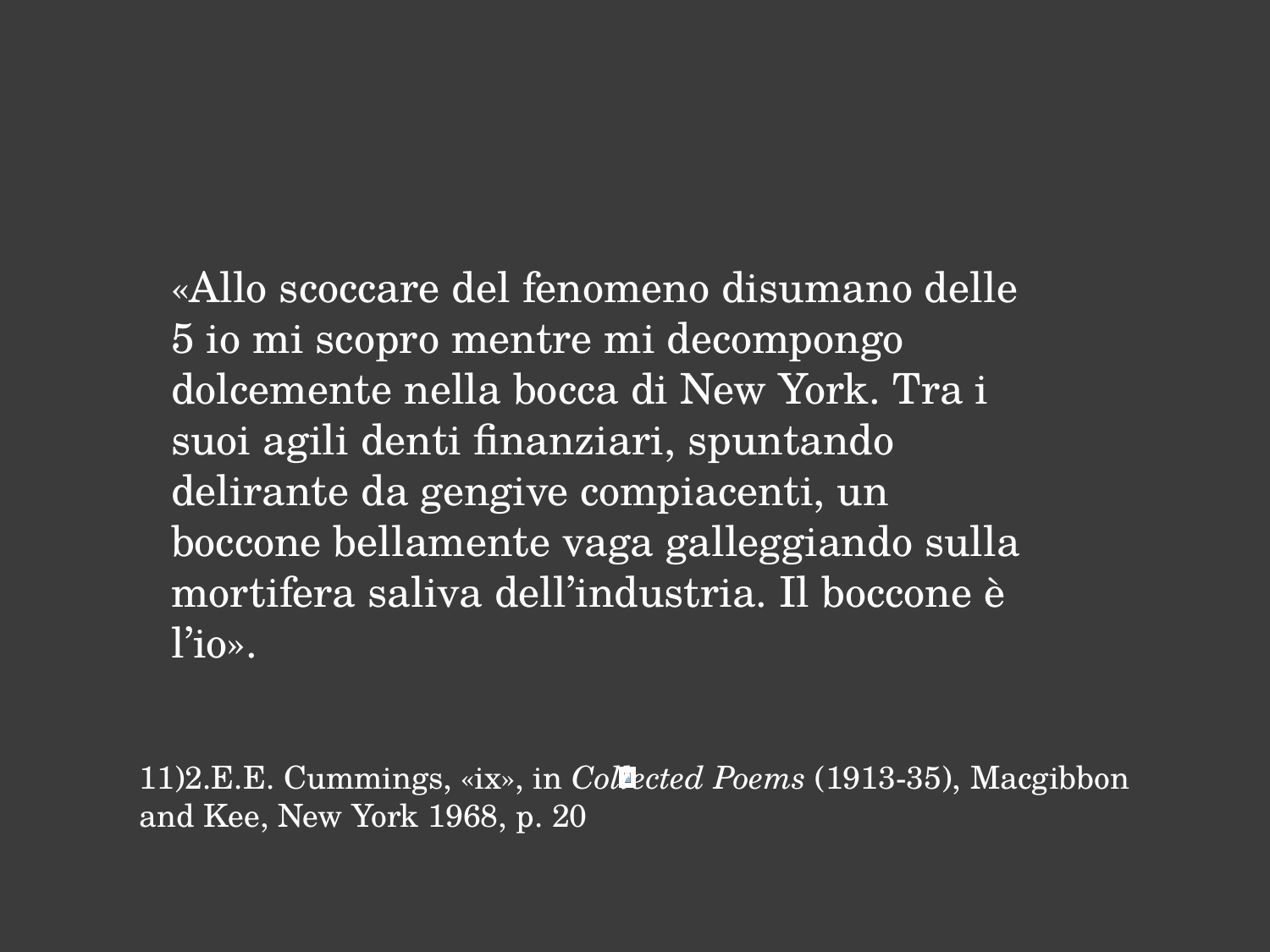

«Allo scoccare del fenomeno disumano delle 5 io mi scopro mentre mi decompongo dolcemente nella bocca di New York. Tra i suoi agili denti finanziari, spuntando delirante da gengive compiacenti, un boccone bellamente vaga galleggiando sulla mortifera saliva dell’industria. Il boccone è l’io».

11)2.E.E. Cummings, «ix», in Collected Poems (1913-35), Macgibbon and Kee, New York 1968, p. 20